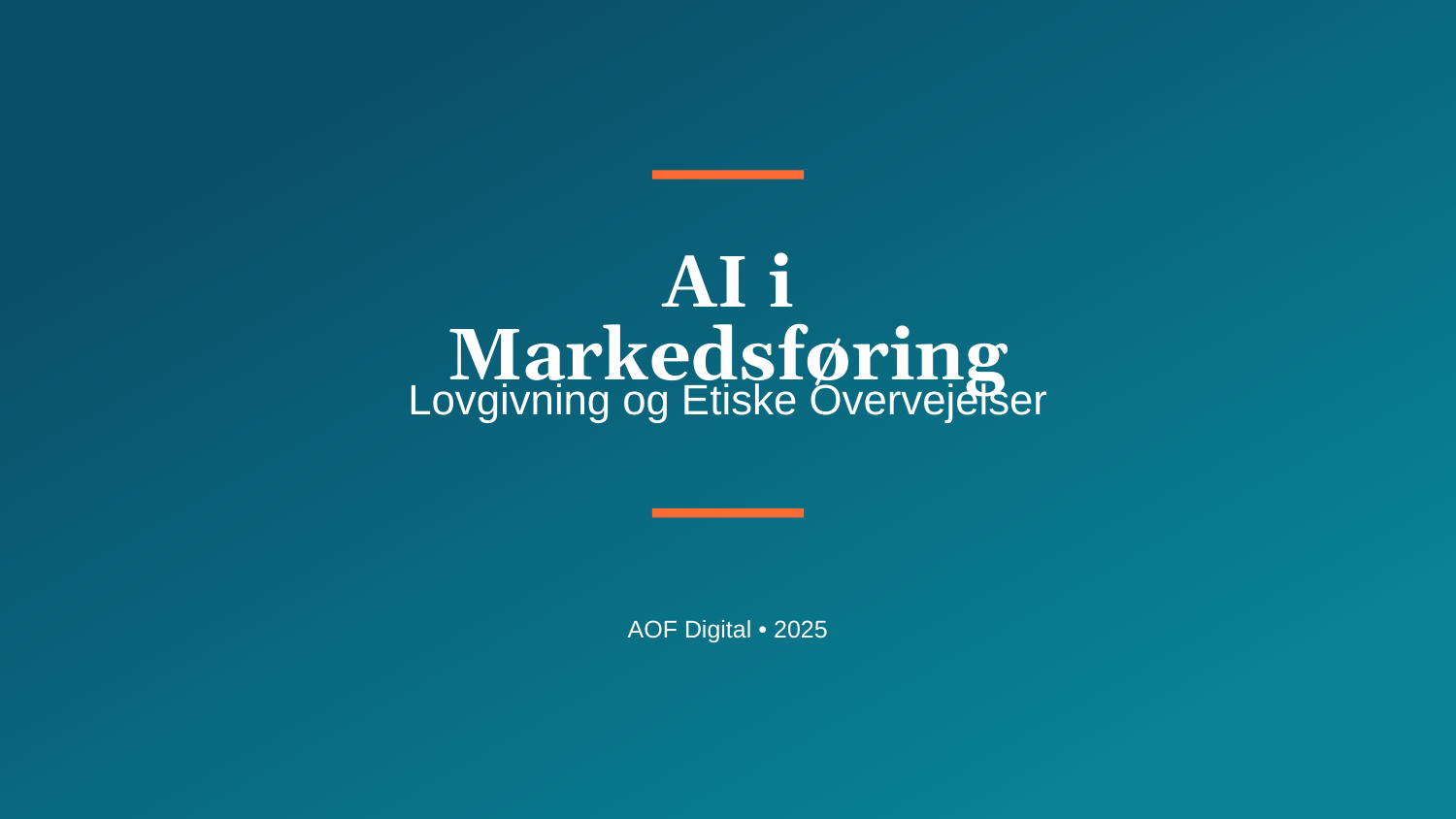

AI i Markedsføring
Lovgivning og Etiske Overvejelser

AOF Digital • 2025